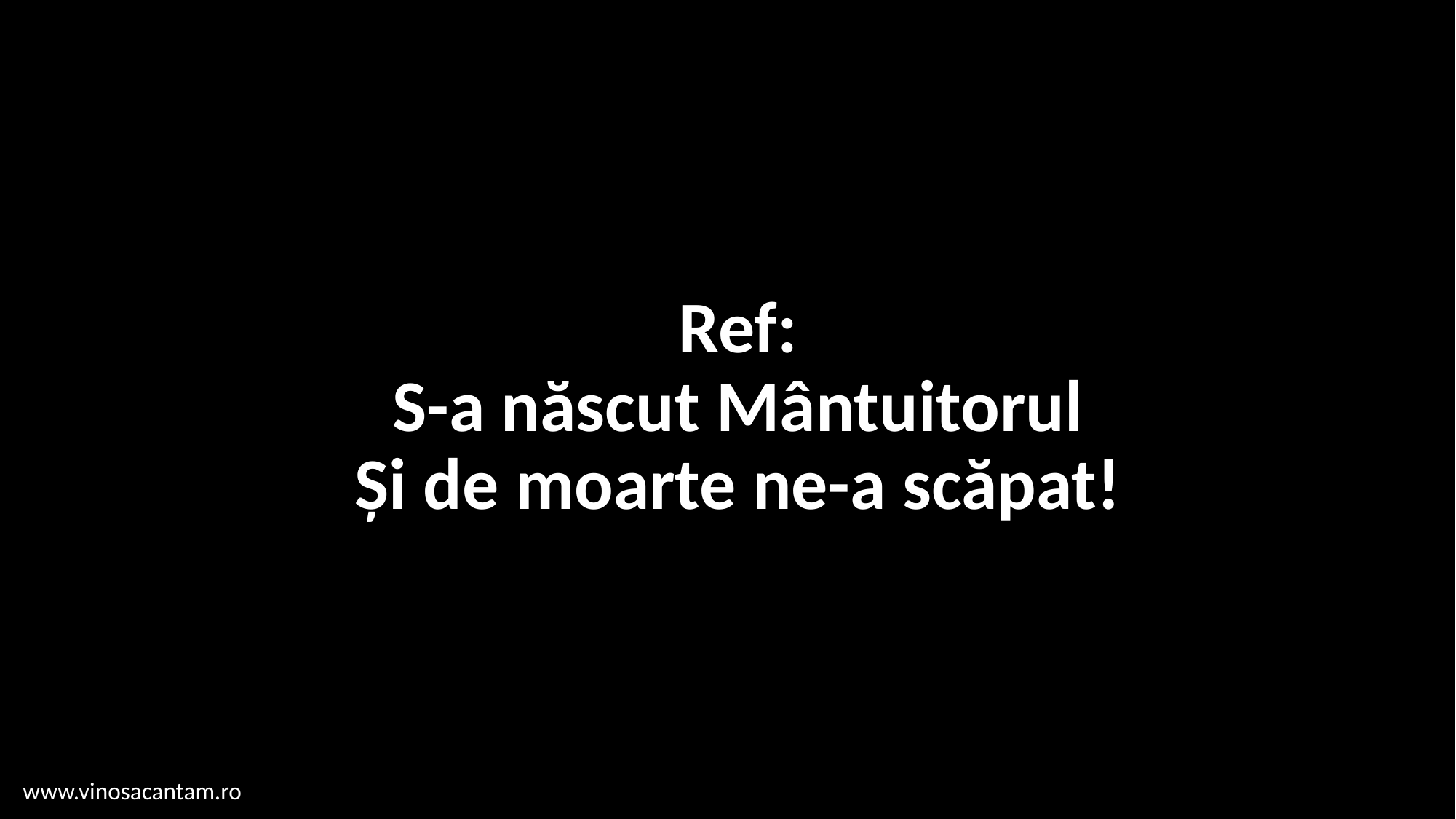

# Ref: S-a născut Mântuitorul Și de moarte ne-a scăpat!
www.vinosacantam.ro